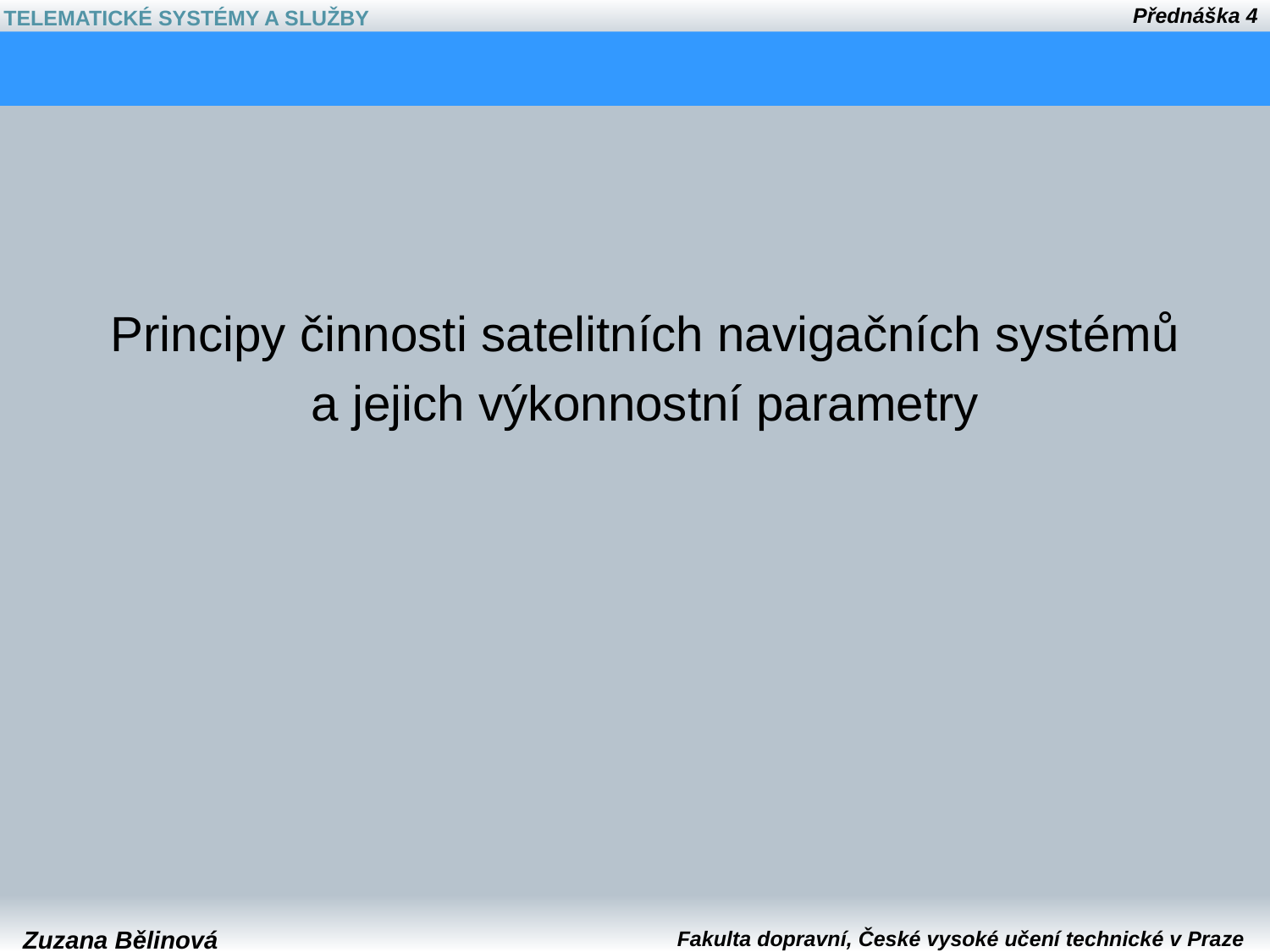

#
Principy činnosti satelitních navigačních systémů
a jejich výkonnostní parametry